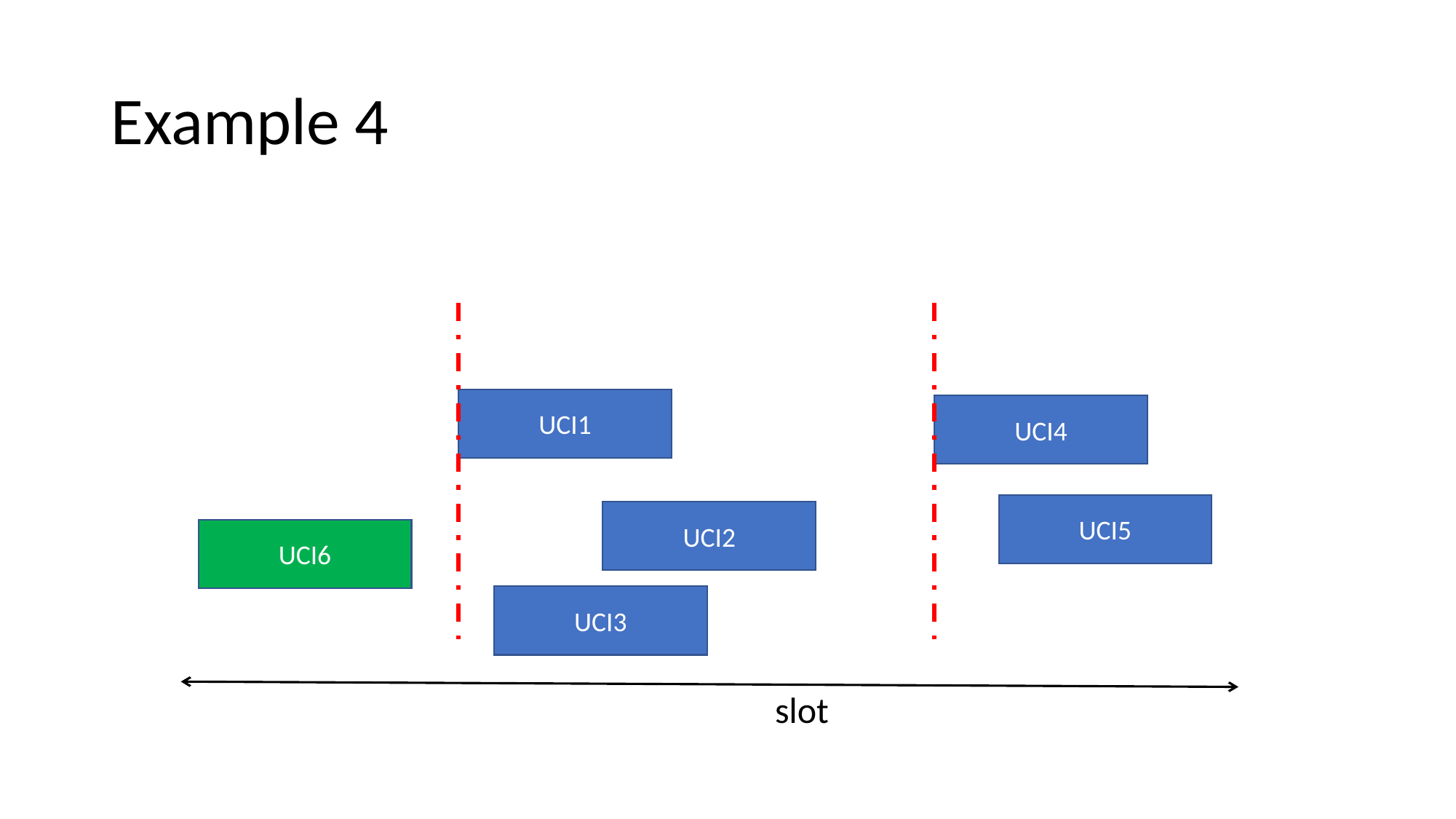

# Example 4

UCI1
UCI4
UCI5
UCI2
UCI6
UCI3
slot